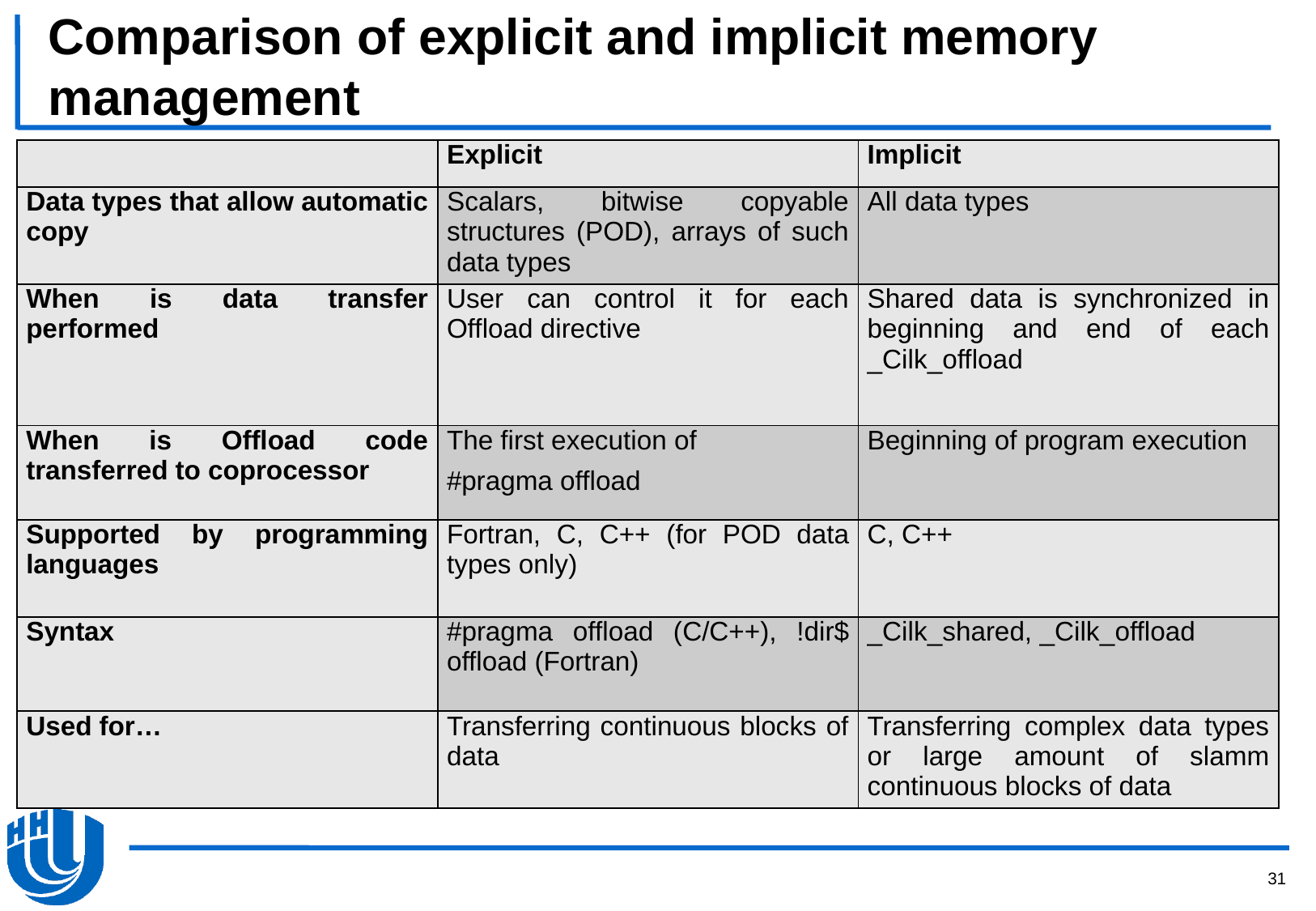

# Comparison of explicit and implicit memory management
|  | Explicit | Implicit |
| --- | --- | --- |
| Data types that allow automatic copy | Scalars, bitwise copyable structures (POD), arrays of such data types | All data types |
| When is data transfer performed | User can control it for each Offload directive | Shared data is synchronized in beginning and end of each \_Cilk\_offload |
| When is Offload code transferred to coprocessor | The first execution of #pragma offload | Beginning of program execution |
| Supported by programming languages | Fortran, C, C++ (for POD data types only) | C, C++ |
| Syntax | #pragma offload (С/C++), !dir$ offload (Fortran) | \_Cilk\_shared, \_Cilk\_offload |
| Used for… | Transferring continuous blocks of data | Transferring complex data types or large amount of slamm continuous blocks of data |
31